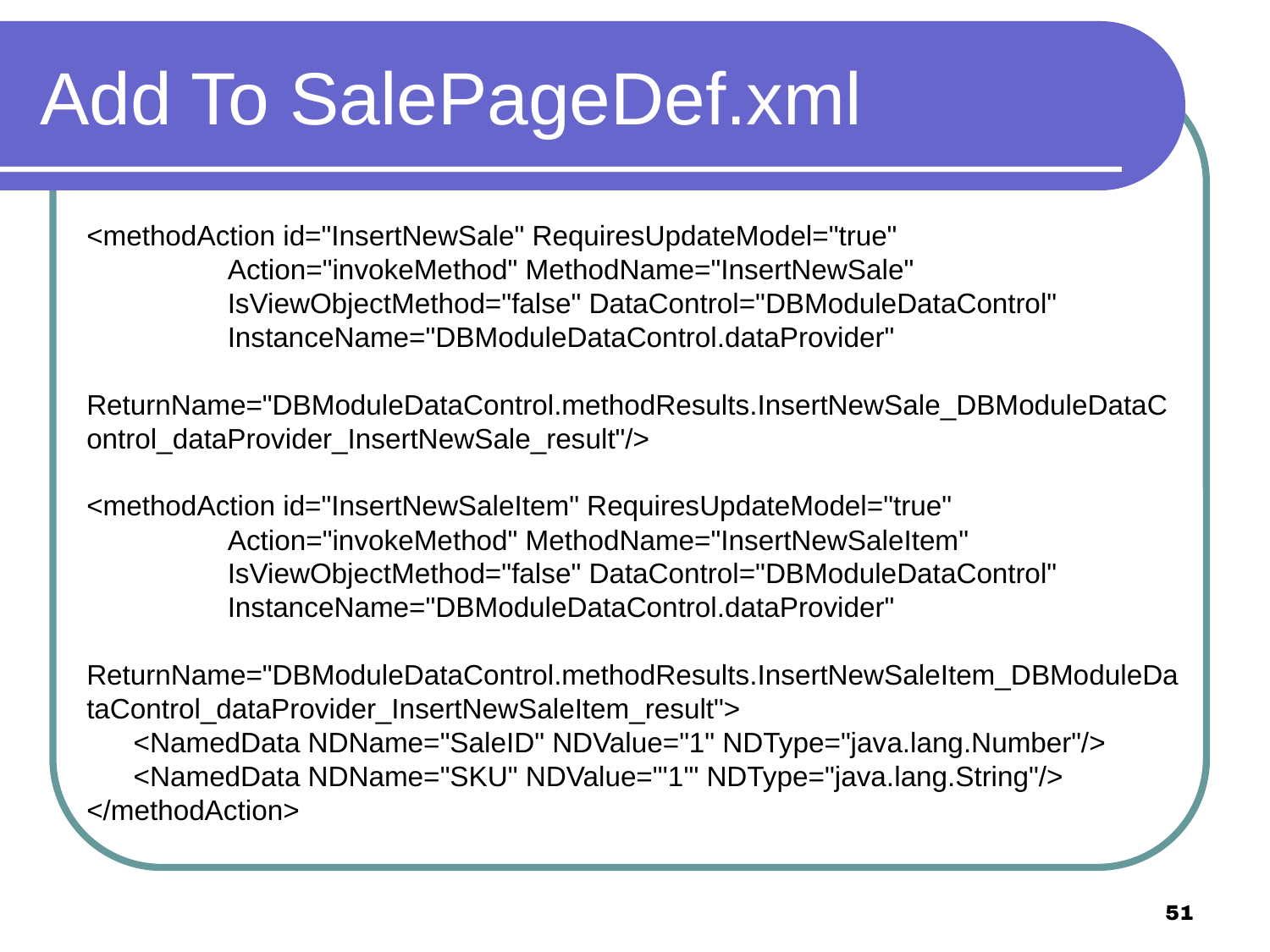

# Add To SalePageDef.xml
<methodAction id="InsertNewSale" RequiresUpdateModel="true"
                  Action="invokeMethod" MethodName="InsertNewSale"
                  IsViewObjectMethod="false" DataControl="DBModuleDataControl"
                  InstanceName="DBModuleDataControl.dataProvider"
                  ReturnName="DBModuleDataControl.methodResults.InsertNewSale_DBModuleDataControl_dataProvider_InsertNewSale_result"/>

<methodAction id="InsertNewSaleItem" RequiresUpdateModel="true"
                  Action="invokeMethod" MethodName="InsertNewSaleItem"
                  IsViewObjectMethod="false" DataControl="DBModuleDataControl"
                  InstanceName="DBModuleDataControl.dataProvider"
                  ReturnName="DBModuleDataControl.methodResults.InsertNewSaleItem_DBModuleDataControl_dataProvider_InsertNewSaleItem_result">
      <NamedData NDName="SaleID" NDValue="1" NDType="java.lang.Number"/>
      <NamedData NDName="SKU" NDValue="'1'" NDType="java.lang.String"/>
</methodAction>
51